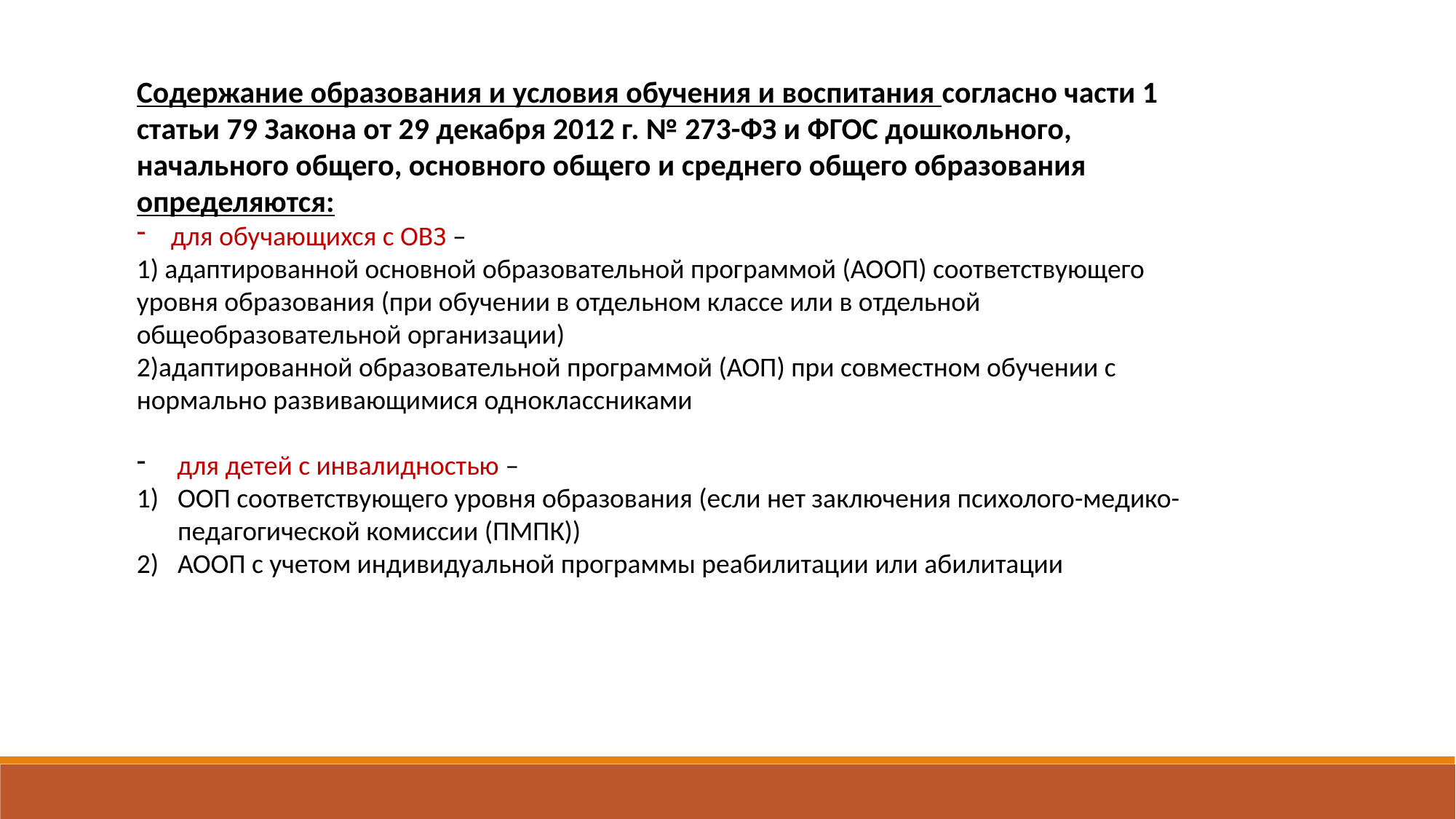

Содержание образования и условия обучения и воспитания согласно части 1 статьи 79 Закона от 29 декабря 2012 г. № 273-ФЗ и ФГОС дошкольного, начального общего, основного общего и среднего общего образования определяются:
для обучающихся с ОВЗ –
1) адаптированной основной образовательной программой (АООП) соответствующего уровня образования (при обучении в отдельном классе или в отдельной общеобразовательной организации)
2)адаптированной образовательной программой (АОП) при совместном обучении с нормально развивающимися одноклассниками

 для детей с инвалидностью –
ООП соответствующего уровня образования (если нет заключения психолого-медико-педагогической комиссии (ПМПК))
АООП с учетом индивидуальной программы реабилитации или абилитации